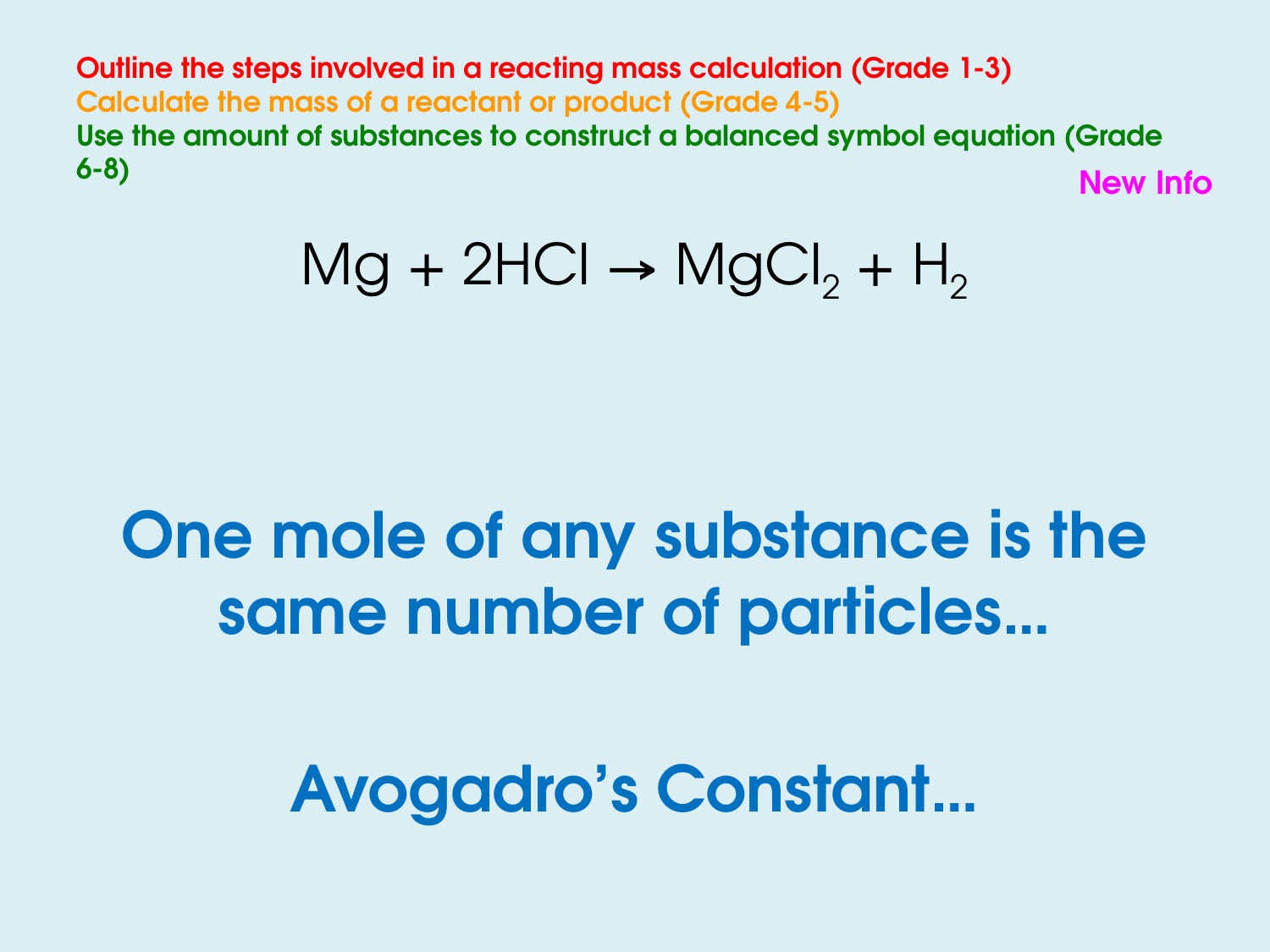

# Outline the steps involved in a reacting mass calculation (Grade 1-3) Calculate the mass of a reactant or product (Grade 4-5) Use the amount of substances to construct a balanced symbol equation (Grade 6-8)
New Info
Mg + 2HCl → MgCl2 + H2­

One mole of any substance is the same number of particles…

Avogadro’s Constant…